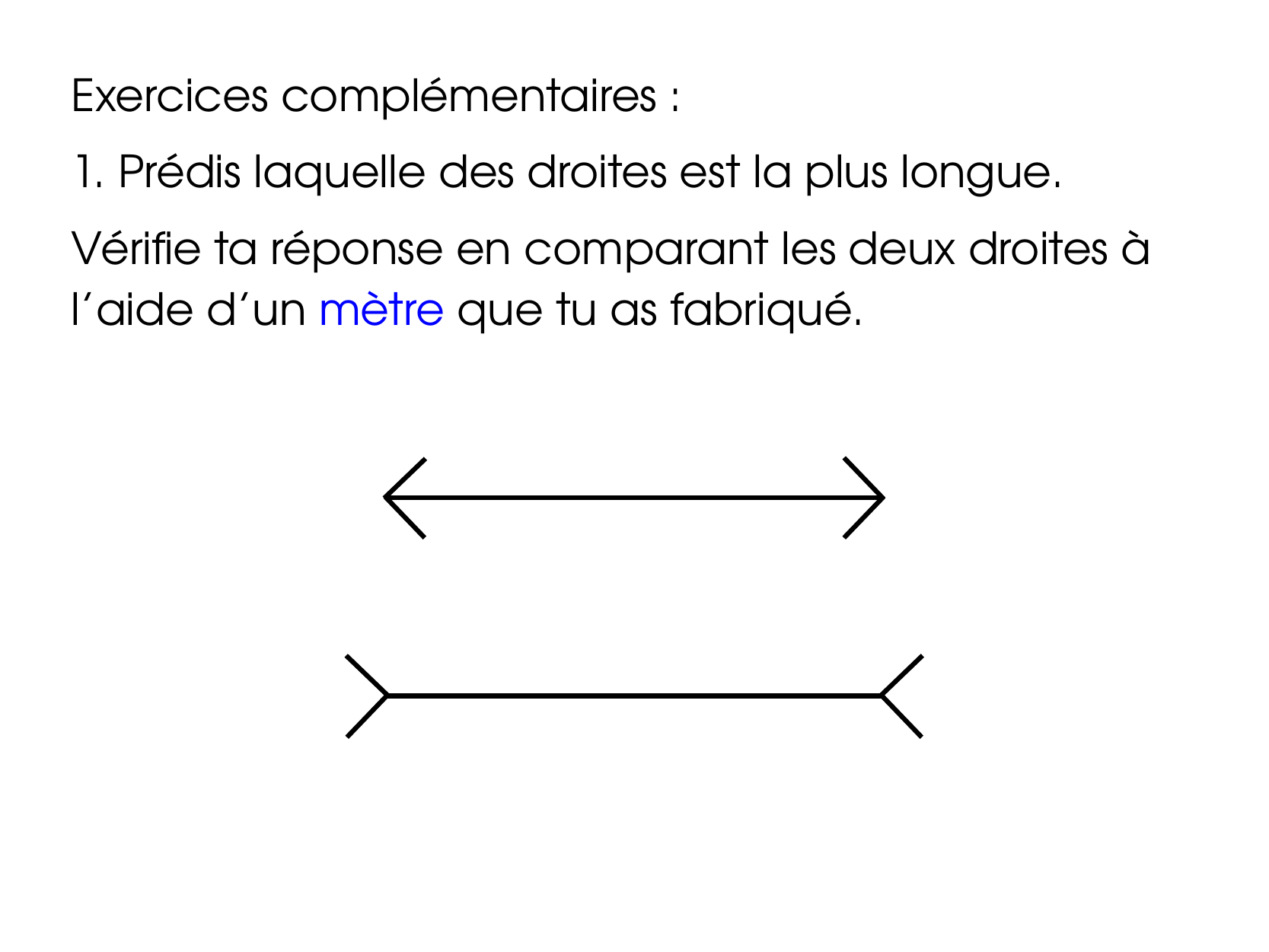

Exercices complémentaires :
1. Prédis laquelle des droites est la plus longue.
Vérifie ta réponse en comparant les deux droites à l’aide d’un mètre que tu as fabriqué.